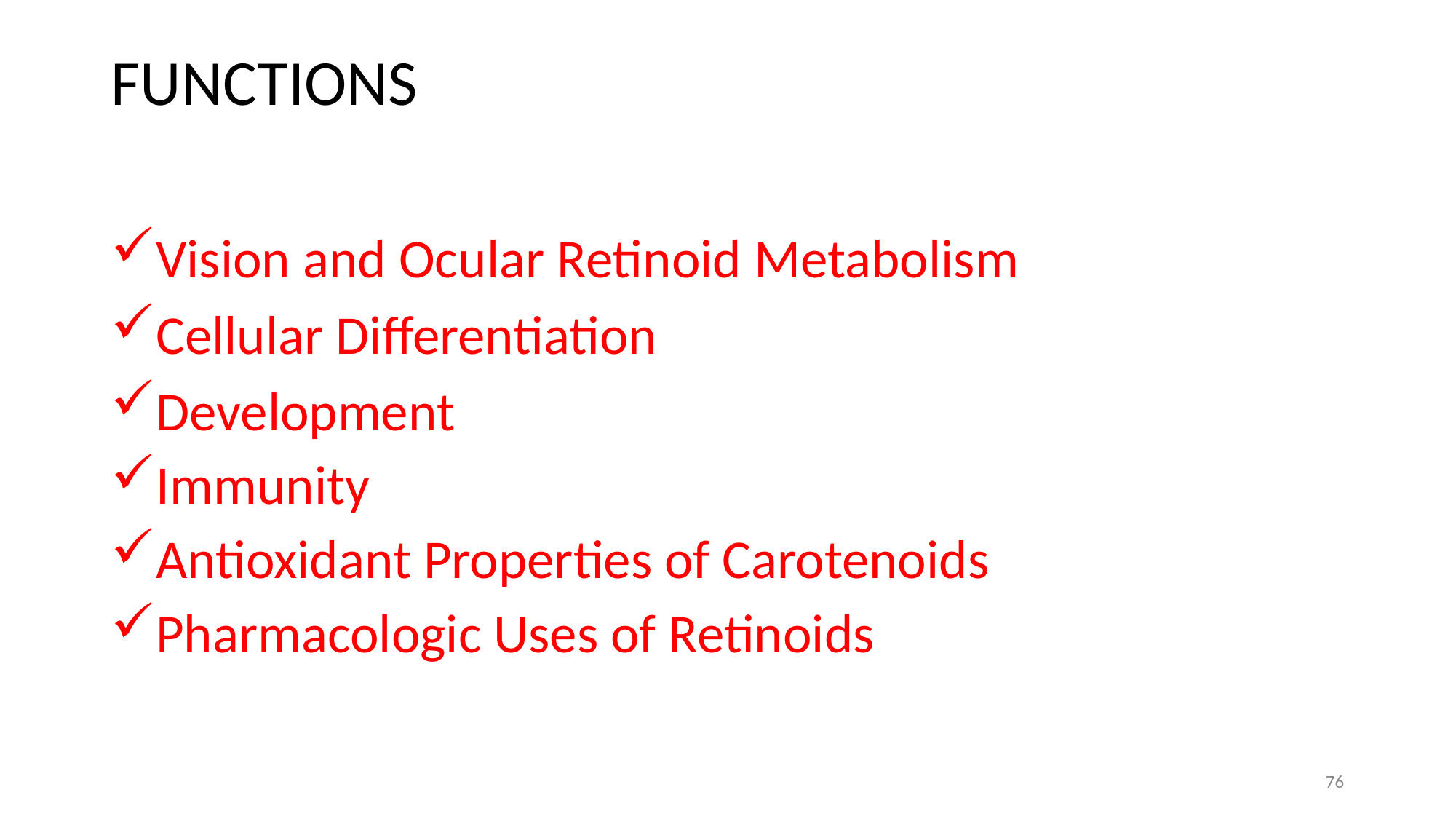

# FUNCTIONS
Vision and Ocular Retinoid Metabolism
Cellular Differentiation
Development
Immunity
Antioxidant Properties of Carotenoids
Pharmacologic Uses of Retinoids
76